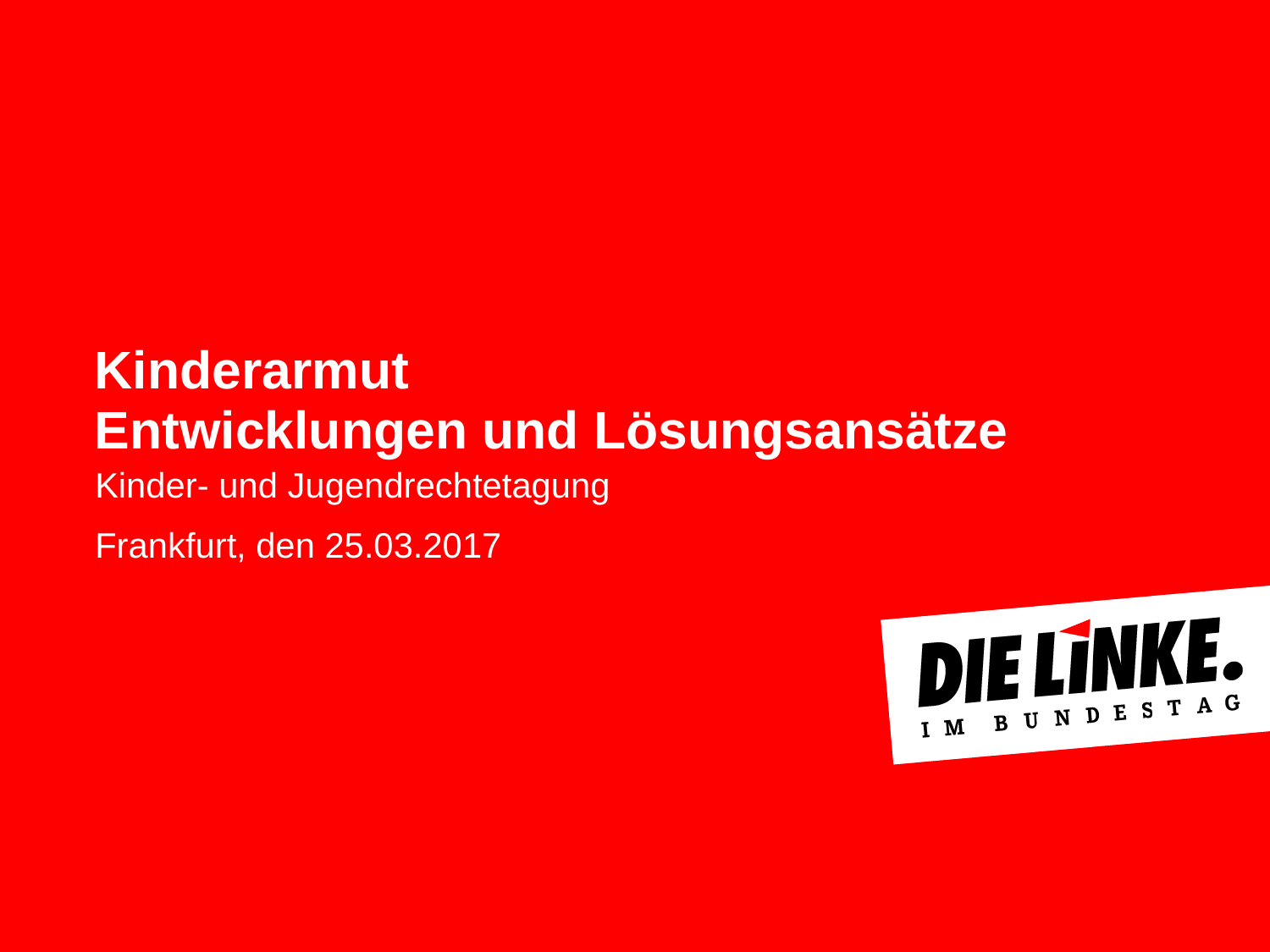

# Kinderarmut Entwicklungen und Lösungsansätze
Kinder- und Jugendrechtetagung
Frankfurt, den 25.03.2017